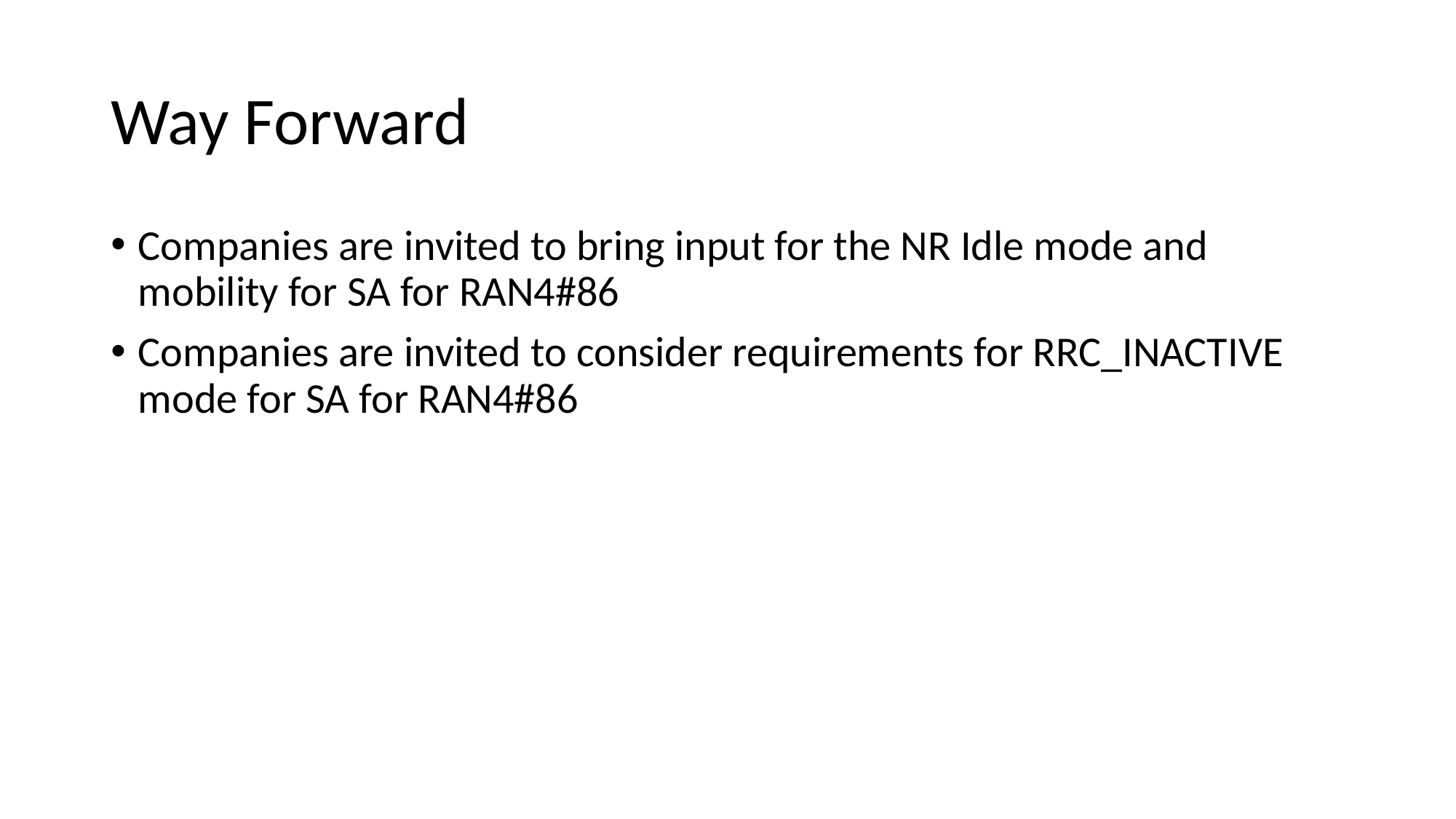

# Way Forward
Companies are invited to bring input for the NR Idle mode and mobility for SA for RAN4#86
Companies are invited to consider requirements for RRC_INACTIVE mode for SA for RAN4#86